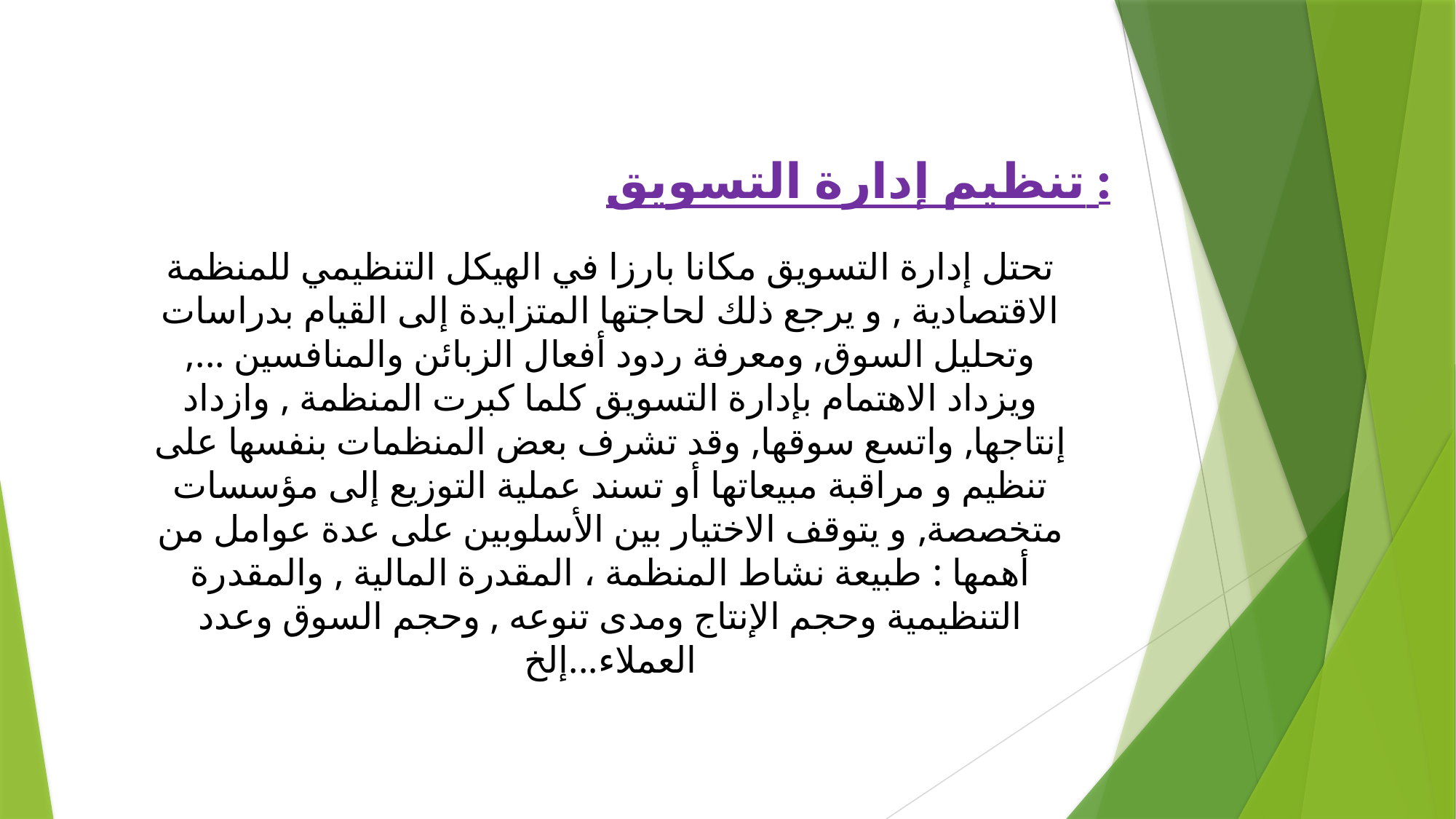

تنظيم إدارة التسويق :
تحتل إدارة التسويق مكانا بارزا في الهيكل التنظيمي للمنظمة الاقتصادية , و يرجع ذلك لحاجتها المتزايدة إلى القيام بدراسات وتحليل السوق, ومعرفة ردود أفعال الزبائن والمنافسين ..., ويزداد الاهتمام بإدارة التسويق كلما كبرت المنظمة , وازداد إنتاجها, واتسع سوقها, وقد تشرف بعض المنظمات بنفسها على تنظيم و مراقبة مبيعاتها أو تسند عملية التوزيع إلى مؤسسات متخصصة, و يتوقف الاختيار بين الأسلوبين على عدة عوامل من أهمها : طبيعة نشاط المنظمة ، المقدرة المالية , والمقدرة التنظيمية وحجم الإنتاج ومدى تنوعه , وحجم السوق وعدد العملاء...إلخ